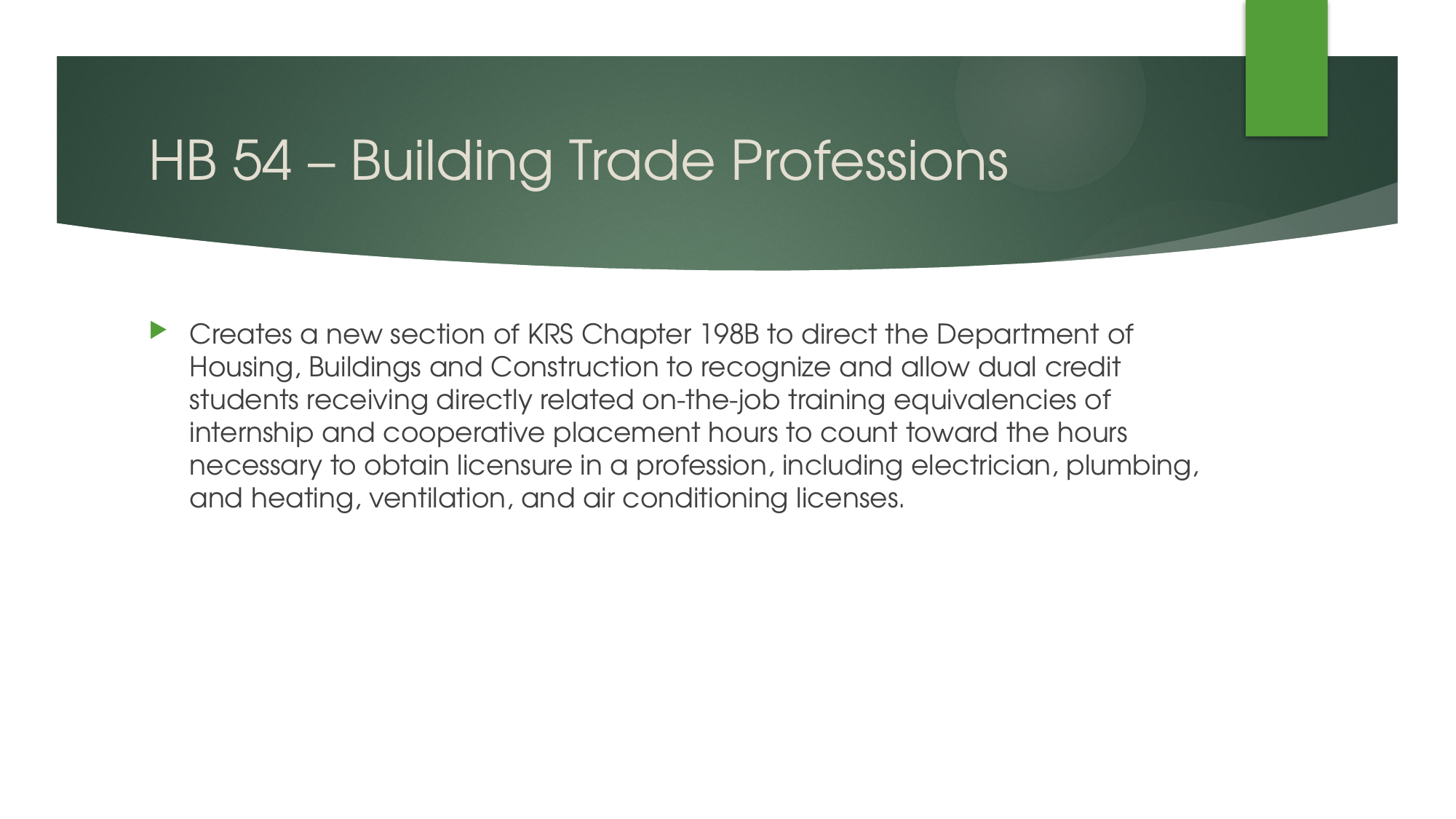

# HB 54 – Building Trade Professions
Creates a new section of KRS Chapter 198B to direct the Department of Housing, Buildings and Construction to recognize and allow dual credit students receiving directly related on-the-job training equivalencies of internship and cooperative placement hours to count toward the hours necessary to obtain licensure in a profession, including electrician, plumbing, and heating, ventilation, and air conditioning licenses.